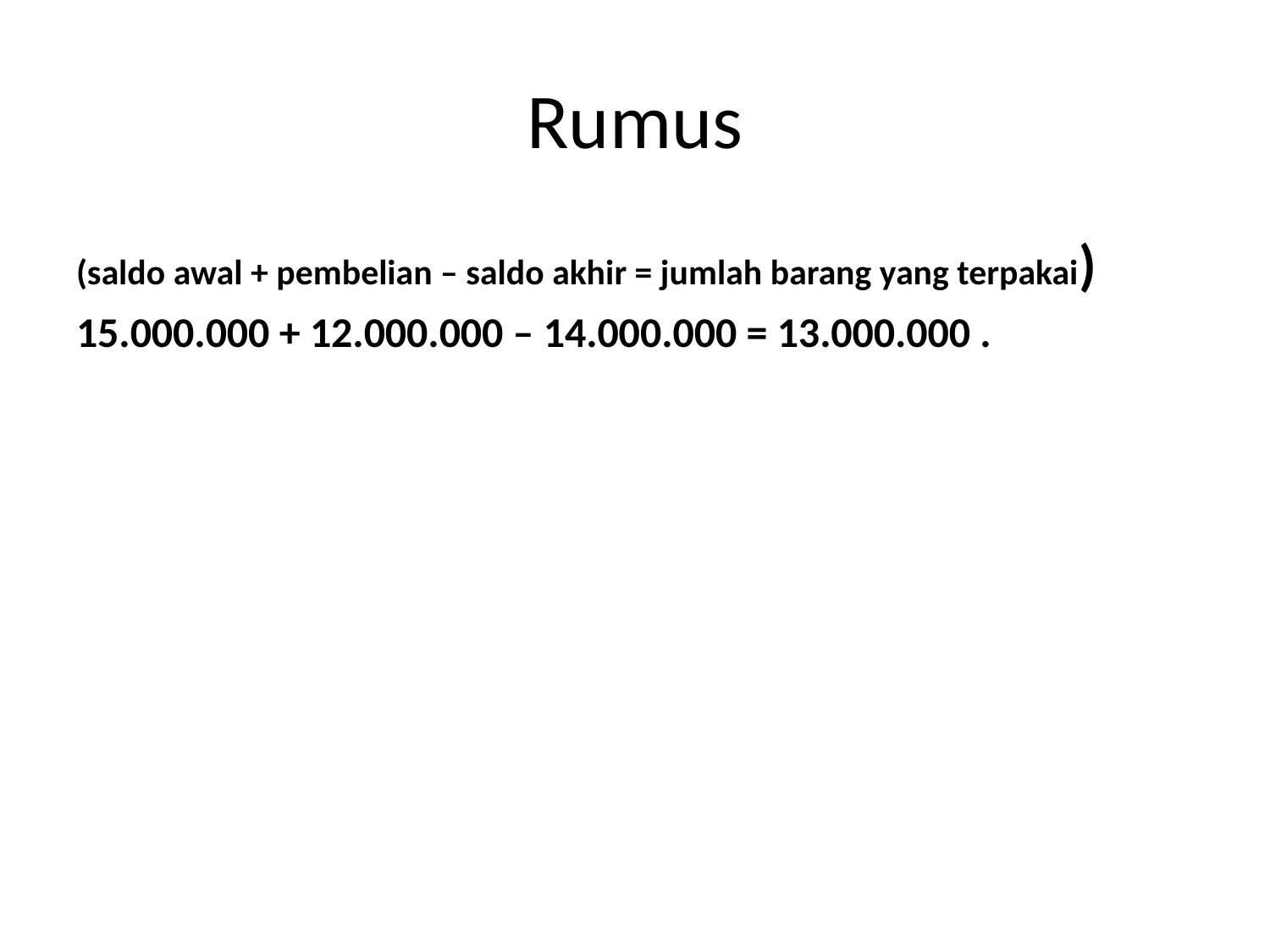

# Rumus
(saldo awal + pembelian – saldo akhir = jumlah barang yang terpakai)
15.000.000 + 12.000.000 – 14.000.000 = 13.000.000 .